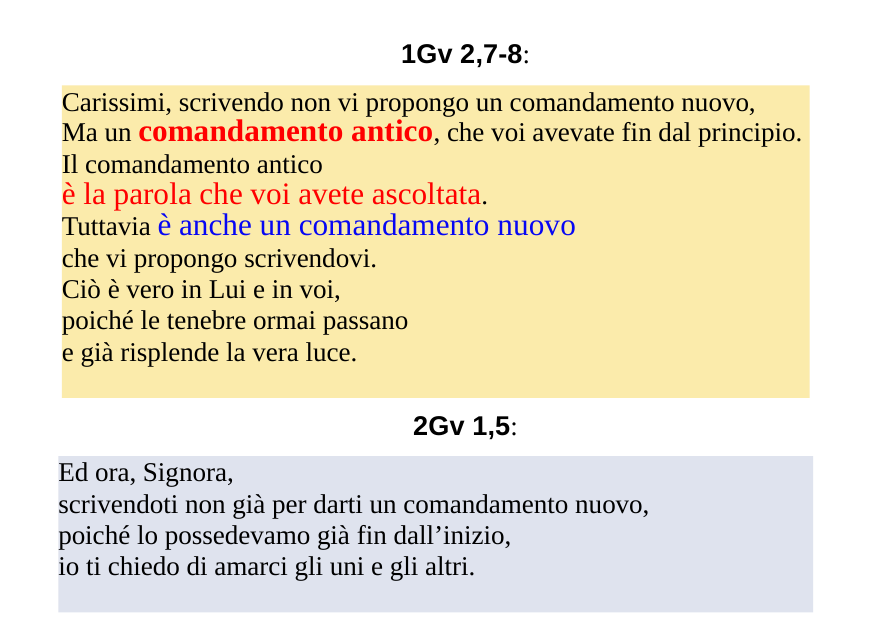

1Gv 2,7-8:

Carissimi, scrivendo non vi propongo un comandamento nuovo,
Ma un comandamento antico, che voi avevate fin dal principio.
Il comandamento antico
è la parola che voi avete ascoltata.
Tuttavia è anche un comandamento nuovo
che vi propongo scrivendovi.
Ciò è vero in Lui e in voi,
poiché le tenebre ormai passano
e già risplende la vera luce.

2Gv 1,5:

Ed ora, Signora,
scrivendoti non già per darti un comandamento nuovo,
poiché lo possedevamo già fin dall’inizio,
io ti chiedo di amarci gli uni e gli altri.